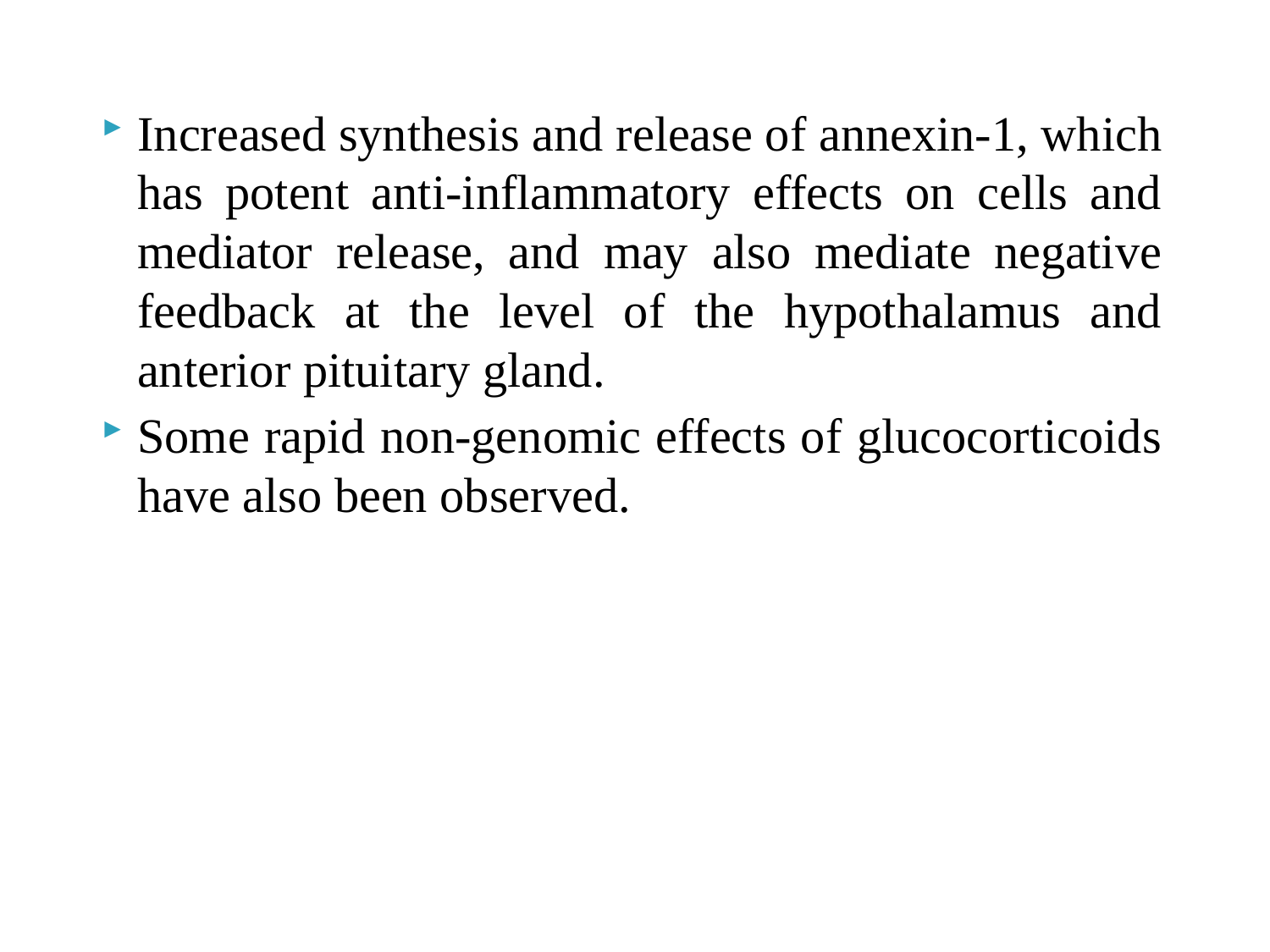

Increased synthesis and release of annexin-1, which has potent anti-inflammatory effects on cells and mediator release, and may also mediate negative feedback at the level of the hypothalamus and anterior pituitary gland.
Some rapid non-genomic effects of glucocorticoids have also been observed.